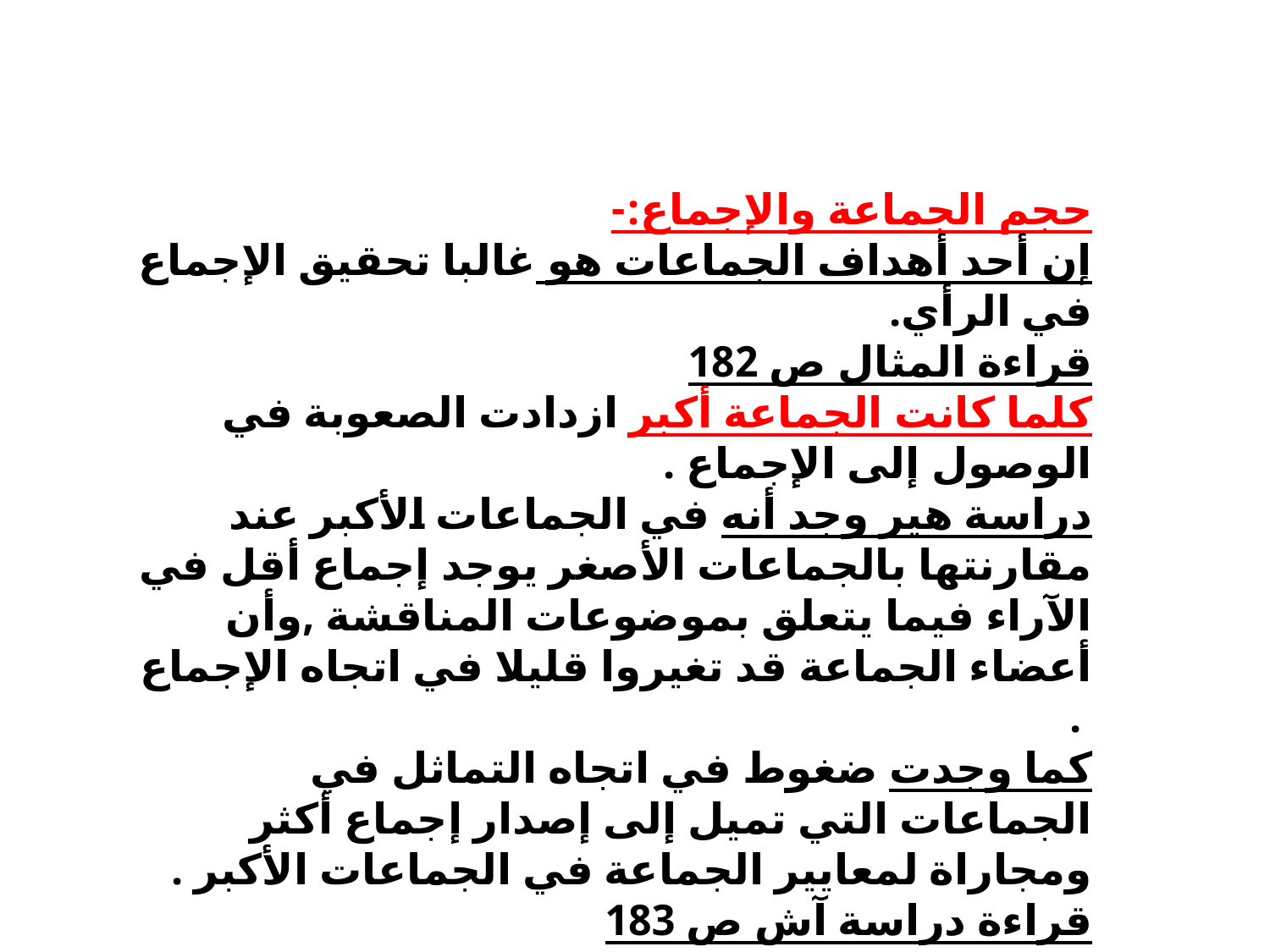

حجم الجماعة والإجماع:-
إن أحد أهداف الجماعات هو غالبا تحقيق الإجماع في الرأي.
قراءة المثال ص 182
كلما كانت الجماعة أكبر ازدادت الصعوبة في الوصول إلى الإجماع .
دراسة هير وجد أنه في الجماعات الأكبر عند مقارنتها بالجماعات الأصغر يوجد إجماع أقل في الآراء فيما يتعلق بموضوعات المناقشة ,وأن أعضاء الجماعة قد تغيروا قليلا في اتجاه الإجماع  .
كما وجدت ضغوط في اتجاه التماثل في الجماعات التي تميل إلى إصدار إجماع أكثر ومجاراة لمعايير الجماعة في الجماعات الأكبر .
قراءة دراسة آش ص 183